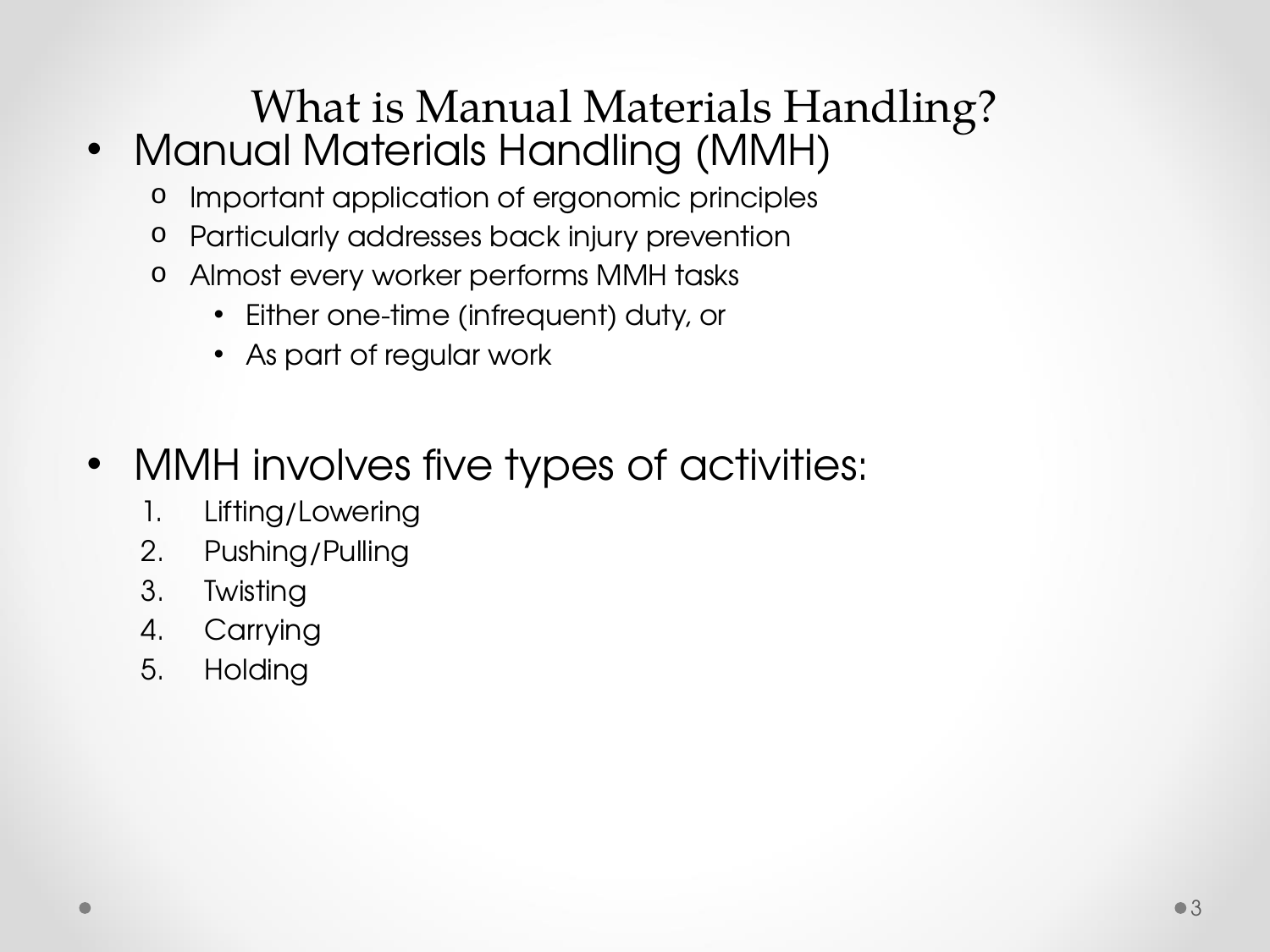

# What is Manual Materials Handling?

Manual Materials Handling (MMH)
Important application of ergonomic principles
Particularly addresses back injury prevention
Almost every worker performs MMH tasks
Either one-time (infrequent) duty, or
As part of regular work

MMH involves five types of activities:
Lifting/Lowering
Pushing/Pulling
Twisting
Carrying
Holding
3